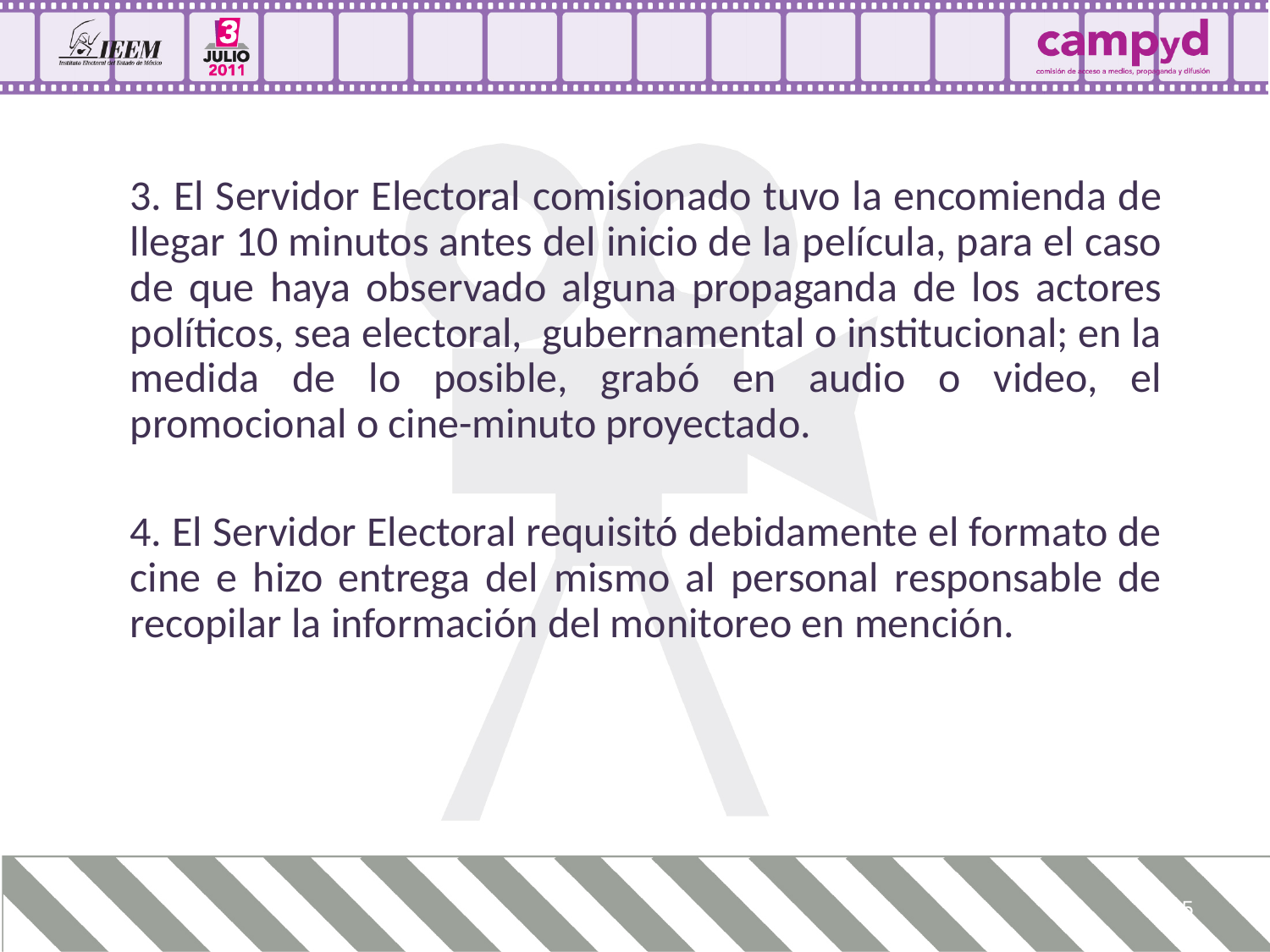

3. El Servidor Electoral comisionado tuvo la encomienda de llegar 10 minutos antes del inicio de la película, para el caso de que haya observado alguna propaganda de los actores políticos, sea electoral,  gubernamental o institucional; en la medida de lo posible, grabó en audio o video, el promocional o cine-minuto proyectado.

4. El Servidor Electoral requisitó debidamente el formato de cine e hizo entrega del mismo al personal responsable de recopilar la información del monitoreo en mención.

15